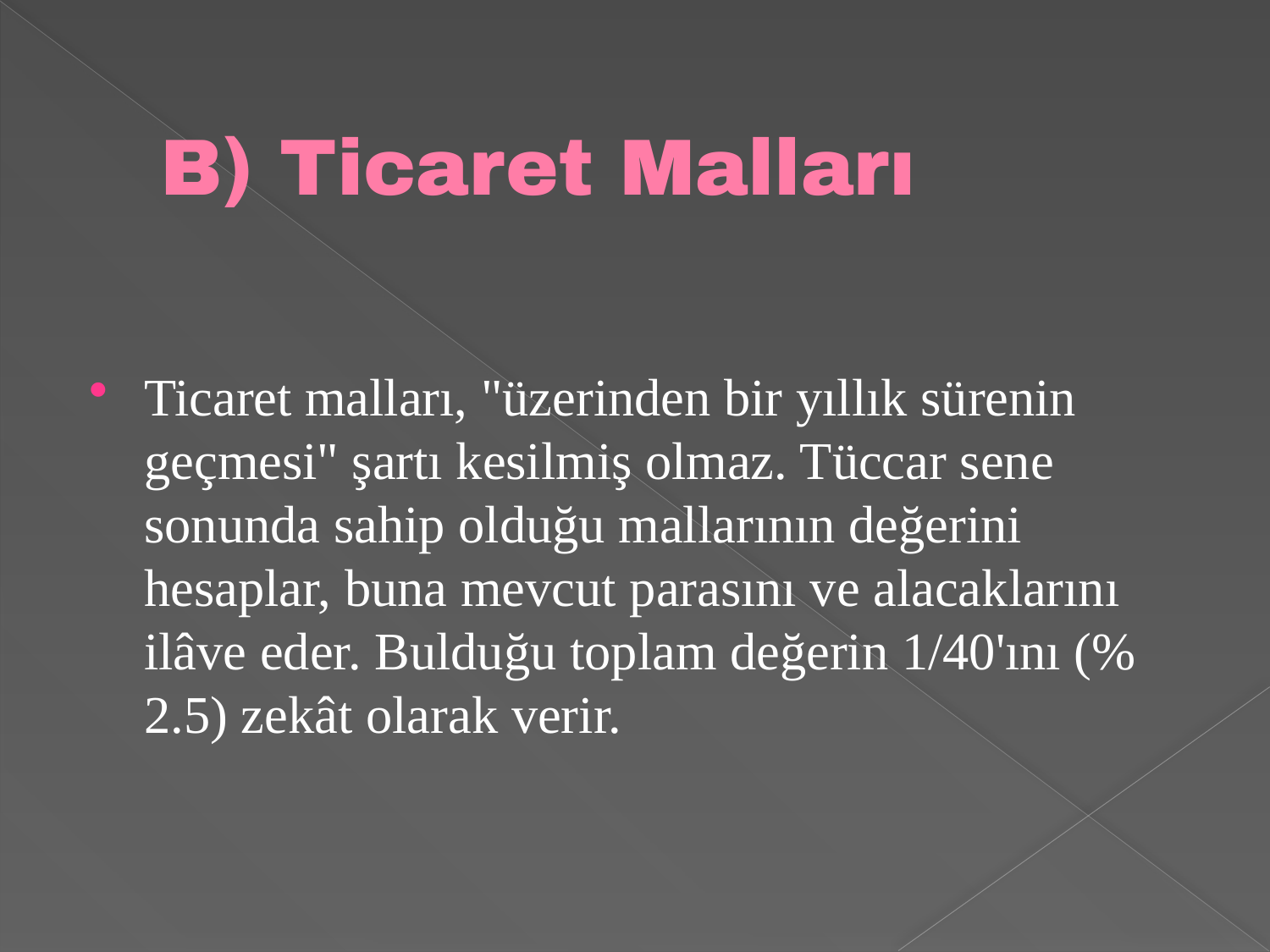

# B) Ticaret Malları
Ticaret malları, "üzerinden bir yıllık sürenin geçmesi" şartı kesilmiş olmaz. Tüccar sene sonunda sahip olduğu mallarının değerini hesaplar, buna mevcut parasını ve alacaklarını ilâve eder. Bulduğu toplam değerin 1/40'ını (% 2.5) zekât olarak verir.